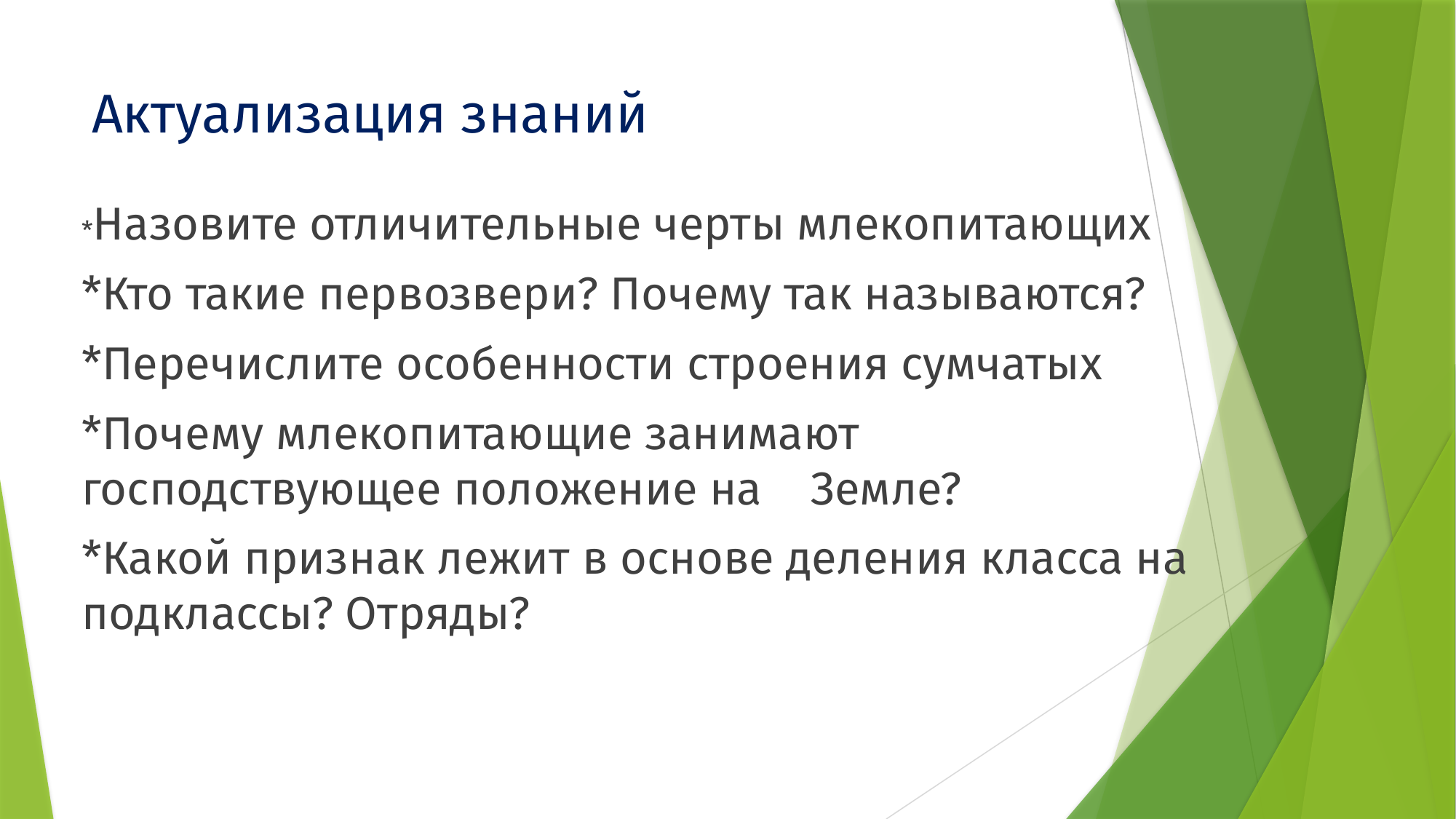

# Актуализация знаний
*Назовите отличительные черты млекопитающих
*Кто такие первозвери? Почему так называются?
*Перечислите особенности строения сумчатых
*Почему млекопитающие занимают господствующее положение на    Земле?
*Какой признак лежит в основе деления класса на подклассы? Отряды?